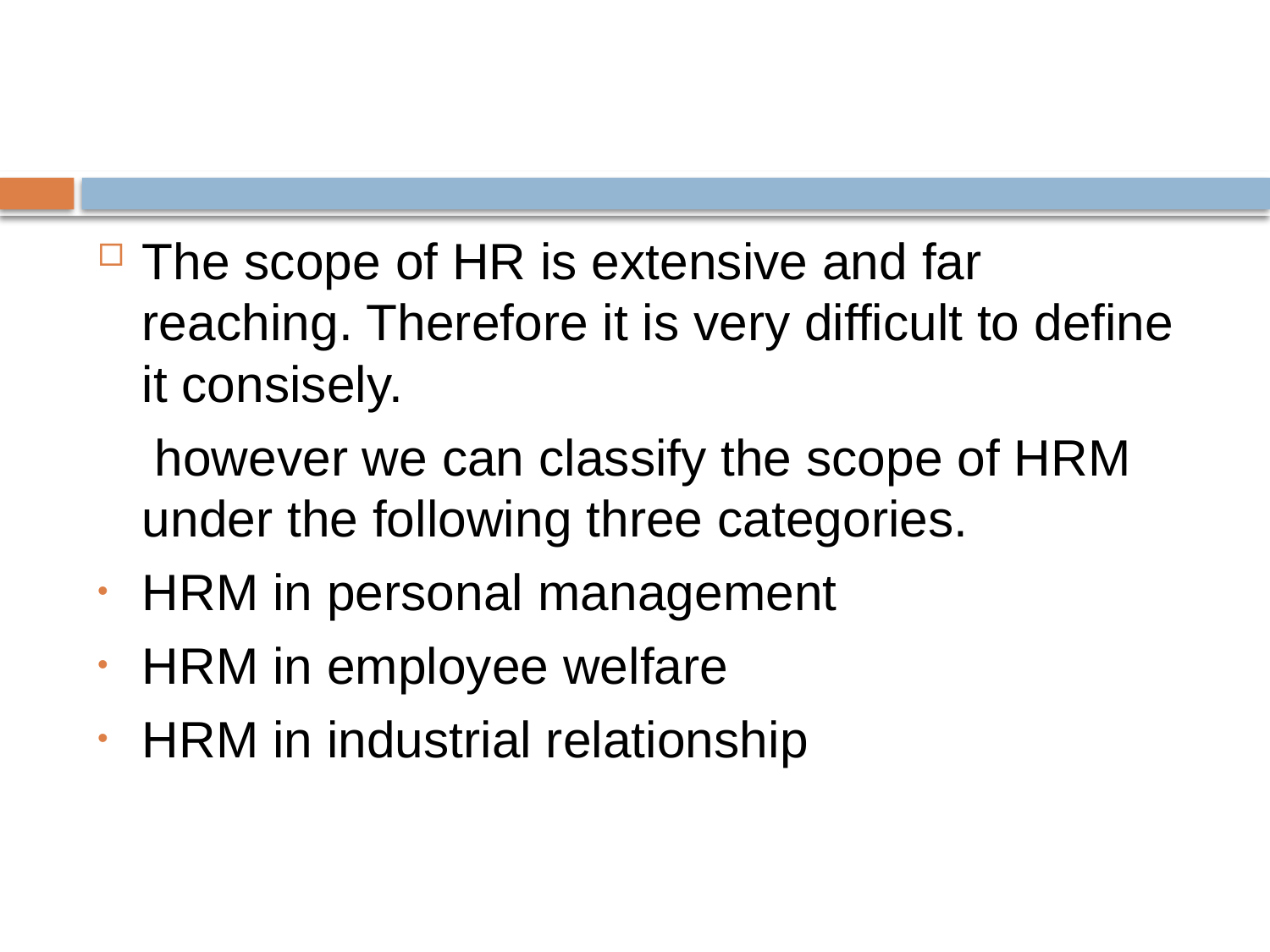

#
The scope of HR is extensive and far reaching. Therefore it is very difficult to define it consisely.
    however we can classify the scope of HRM under the following three categories.
HRM in personal management
HRM in employee welfare
HRM in industrial relationship